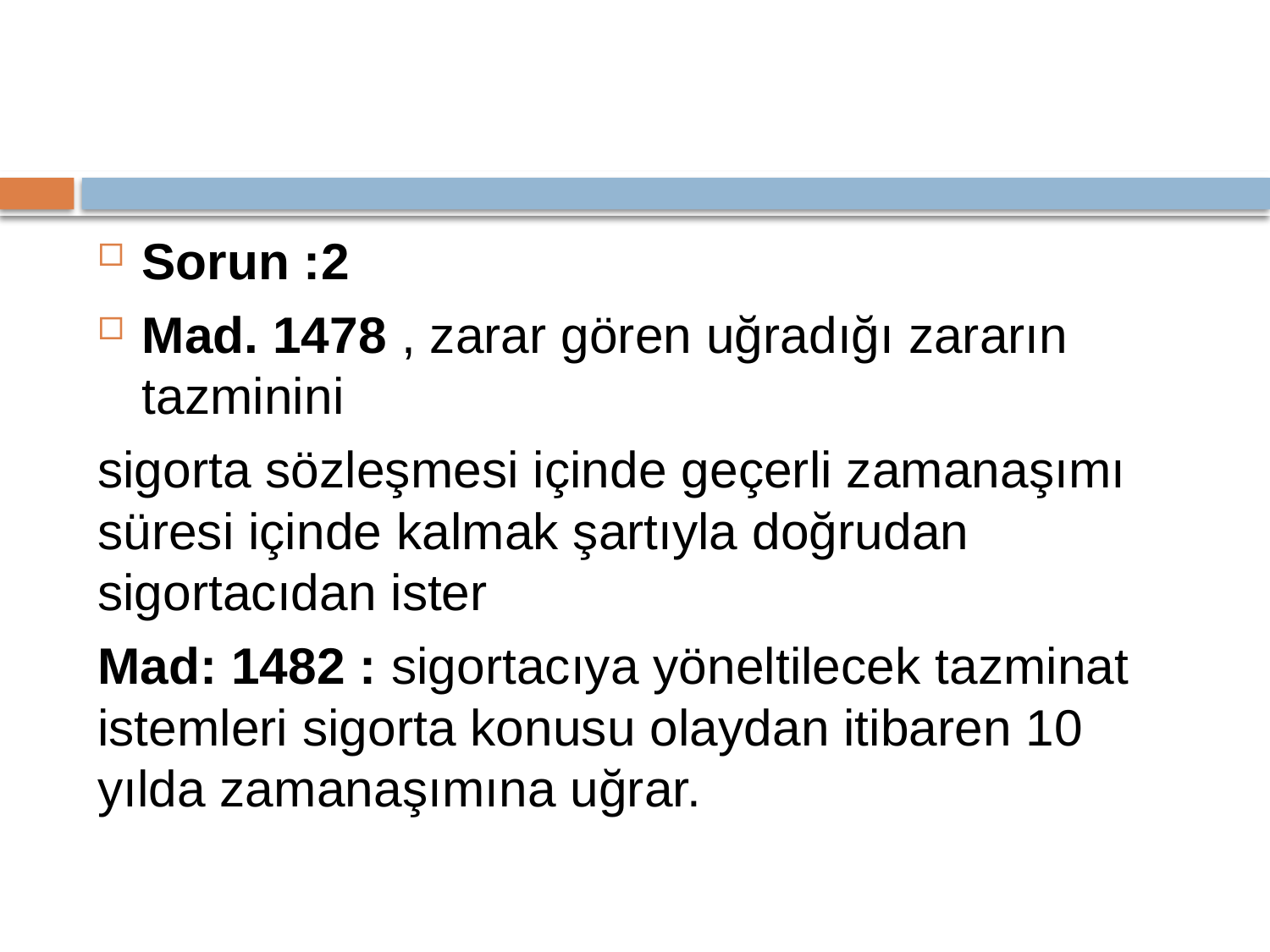

Sorun :2
Mad. 1478 , zarar gören uğradığı zararın tazminini
sigorta sözleşmesi içinde geçerli zamanaşımı süresi içinde kalmak şartıyla doğrudan sigortacıdan ister
Mad: 1482 : sigortacıya yöneltilecek tazminat istemleri sigorta konusu olaydan itibaren 10 yılda zamanaşımına uğrar.